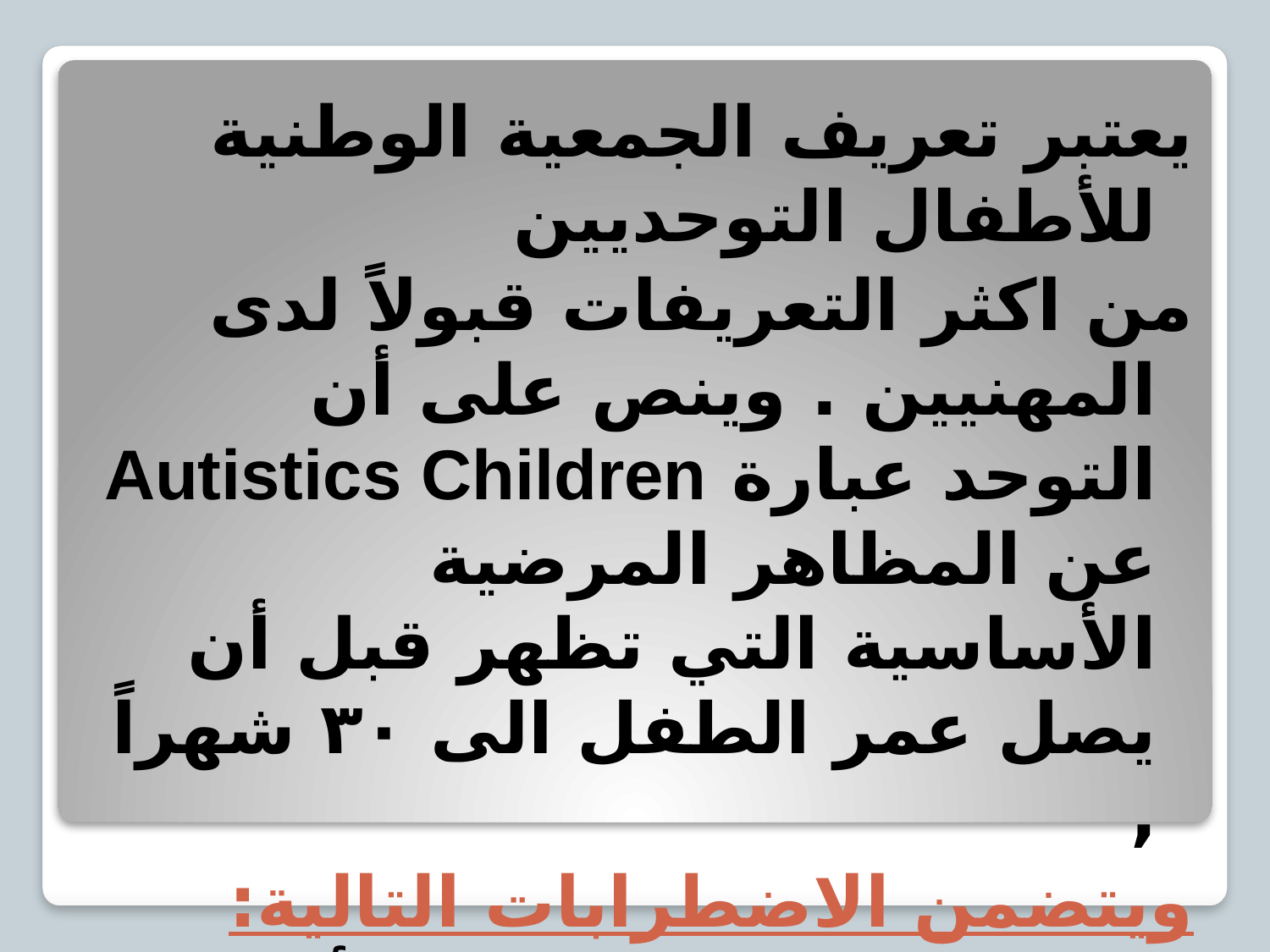

يعتبر تعريف الجمعية الوطنية للأطفال التوحديين
من اكثر التعريفات قبولاً لدى المهنيين . وينص على أن التوحد عبارة Autistics Children عن المظاهر المرضية الأساسية التي تظهر قبل أن يصل عمر الطفل الى ٣٠ شهراً ,
ويتضمن الاضطرابات التالية:
١. اضطرابات في سرعة أو تتابع النمو .
٢. اضطرابات في الاستجابات الحسية للمثيرات .
 3. اضطرابات في التعلق او الانتماء للناس والأحداث .
 4. اضطراب في الكلام واللغة والمعرفة
#